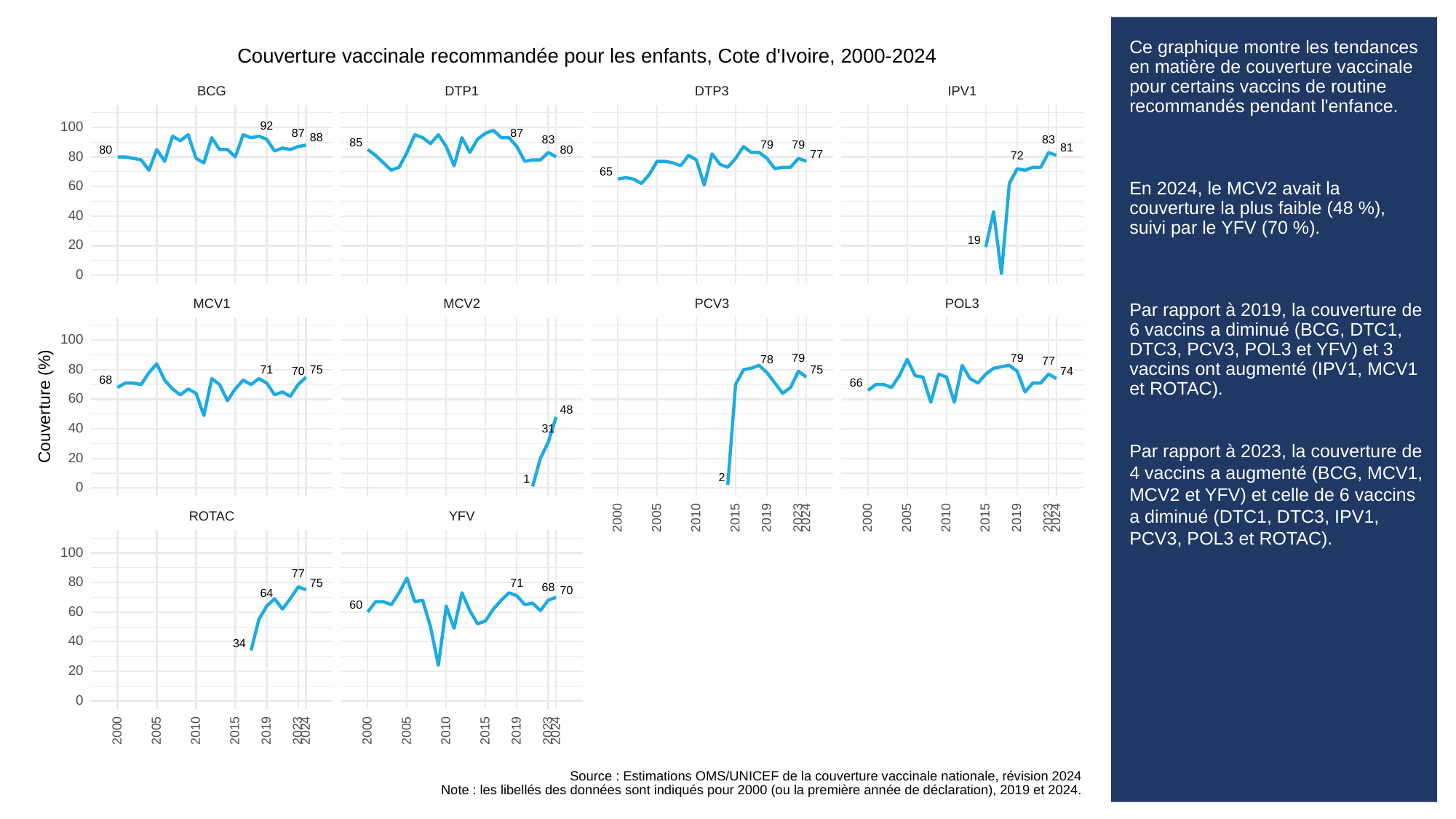

# Ce graphique montre les tendances en matière de couverture vaccinale pour certains vaccins de routine recommandés pendant l'enfance.

En 2024, le MCV2 avait la couverture la plus faible (48 %), suivi par le YFV (70 %).

Par rapport à 2019, la couverture de 6 vaccins a diminué (BCG, DTC1, DTC3, PCV3, POL3 et YFV) et 3 vaccins ont augmenté (IPV1, MCV1 et ROTAC).

Par rapport à 2023, la couverture de 4 vaccins a augmenté (BCG, MCV1, MCV2 et YFV) et celle de 6 vaccins a diminué (DTC1, DTC3, IPV1, PCV3, POL3 et ROTAC).

Couverture vaccinale recommandée pour les enfants, Cote d'Ivoire, 2000-2024
BCG
DTP3
DTP1
IPV1

100
92

87
87

88

83
83
85
79
79

81
80
80

77
80
72

65

60

40

19
20

0

POL3
PCV3
MCV1
MCV2

100

79
79

78
77

80

75
75
71
70
74

68
66

60
Couverture (%)

48

40
31

20

2
1
0

ROTAC
YFV
2023
2023
2000
2005
2010
2015
2019
2024
2000
2005
2010
2015
2019
2024

100

77
80

75
71

68
70

64

60
60

40
34

20

0

2023
2023
2000
2005
2010
2015
2019
2024
2000
2005
2010
2015
2019
2024
Source : Estimations OMS/UNICEF de la couverture vaccinale nationale, révision 2024
Note : les libellés des données sont indiqués pour 2000 (ou la première année de déclaration), 2019 et 2024.